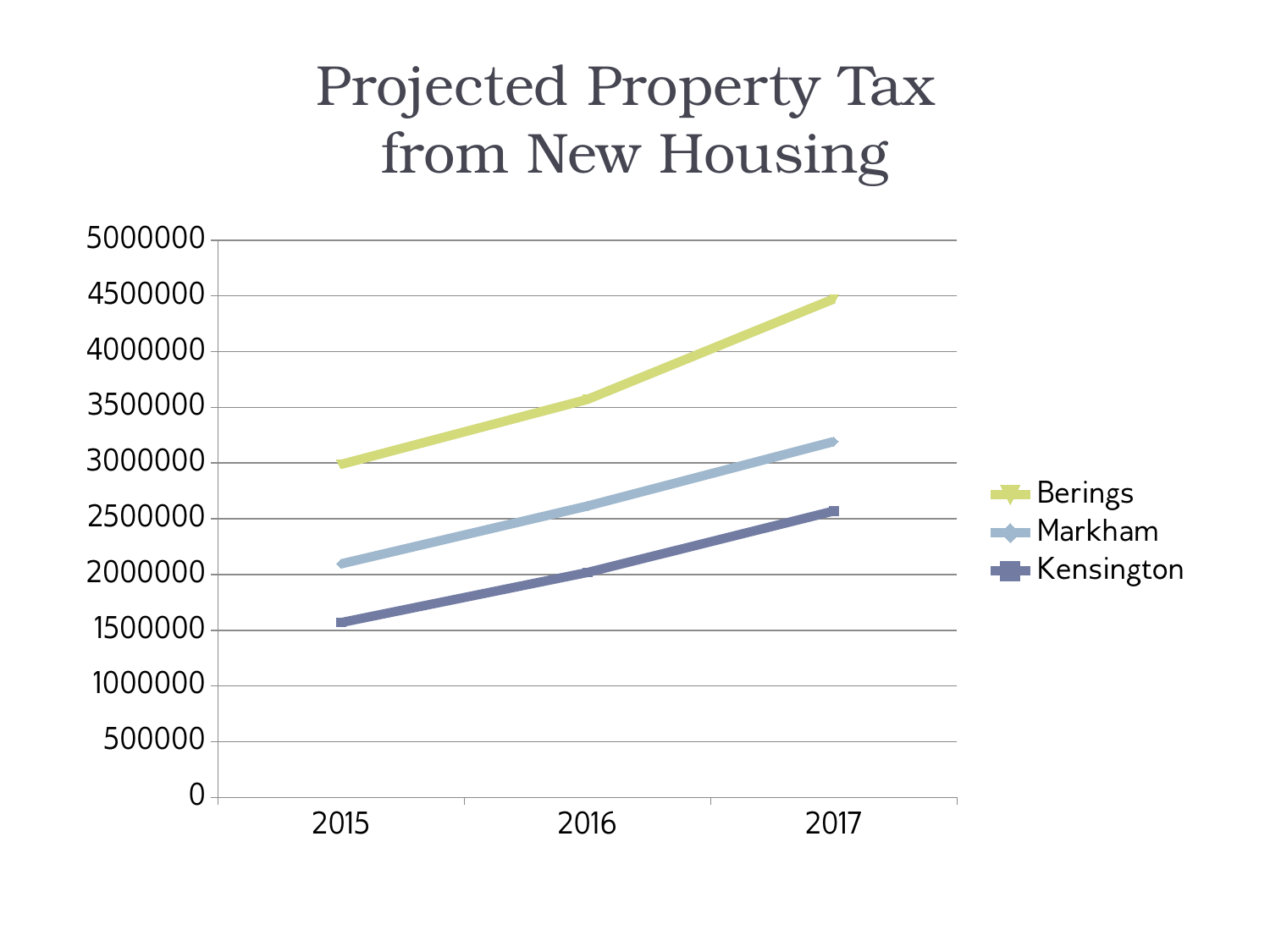

# Projected Property Tax from New Housing

### Chart

| Category | Kensington | Markham | Berings |
|---|---|---|---|
| 2015 | 1568794.0 | 526843.0 | 893211.0 |
| 2016 | 2018453.0 | 596348.0 | 956842.0 |
| 2017 | 2569871.0 | 623413.0 | 1279564.0 |